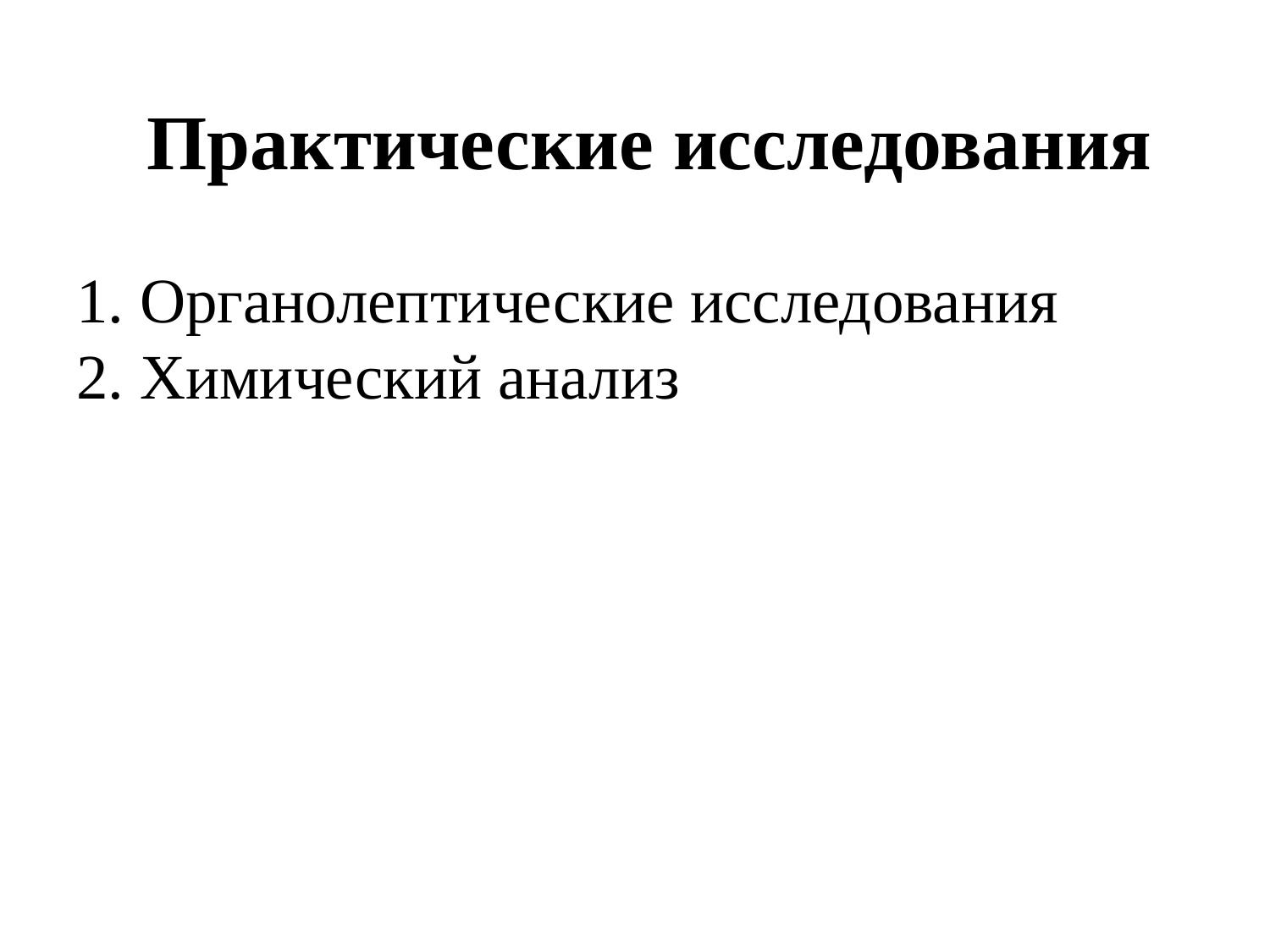

# 1. Органолептические исследования 2. Химический анализ
Практические исследования